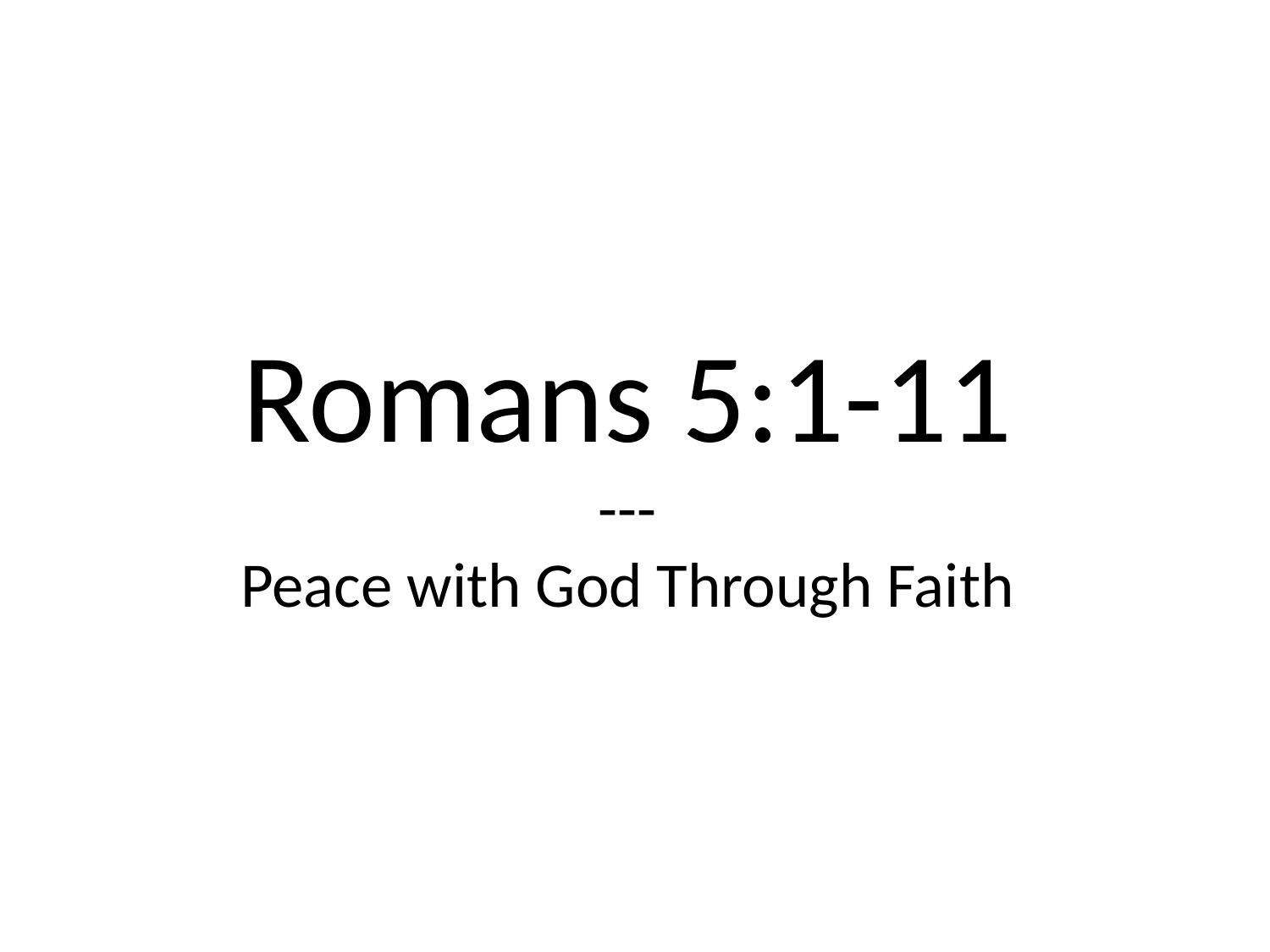

# Romans 5:1-11 --- Peace with God Through Faith